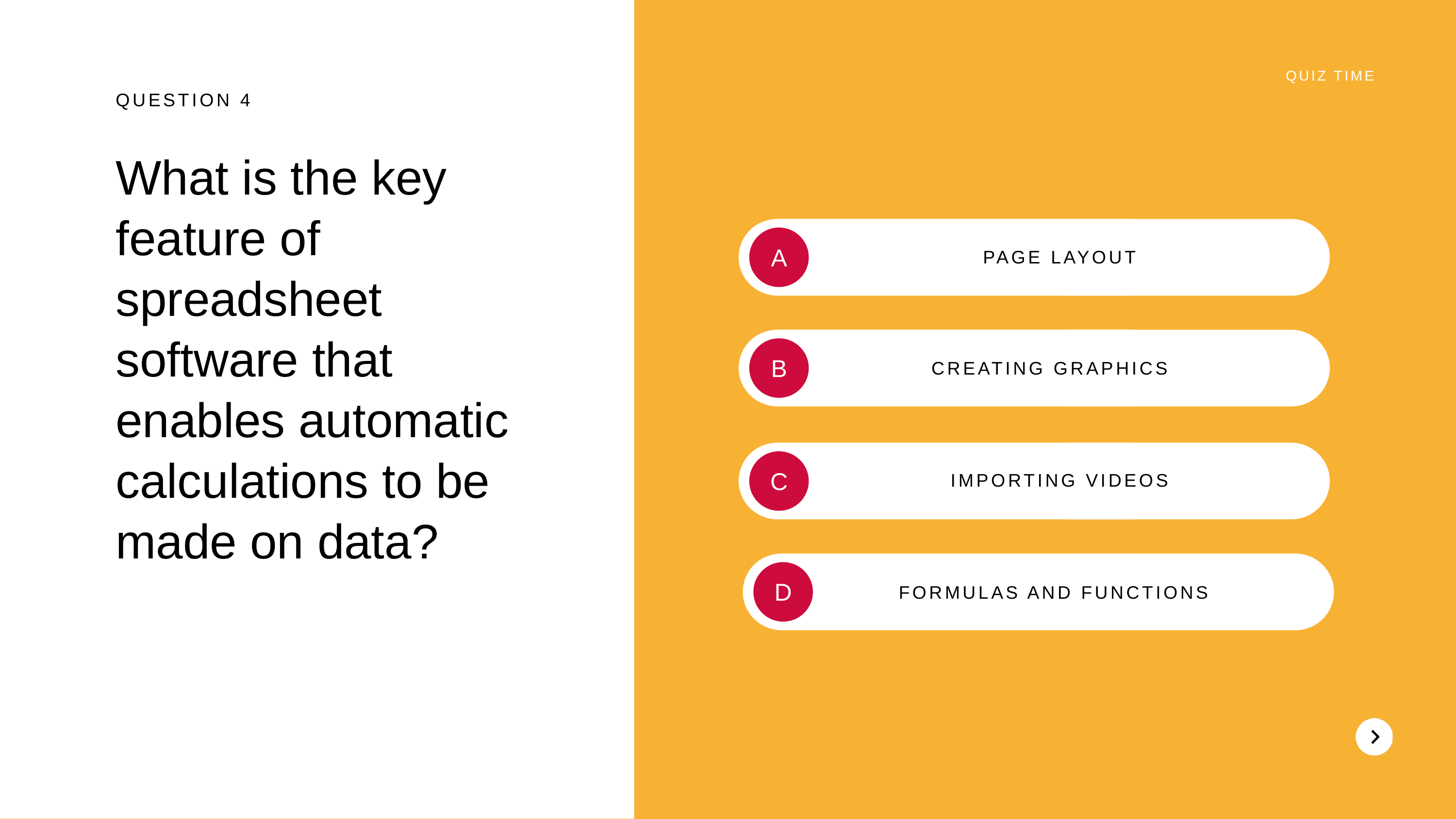

QUIZ TIME
QUESTION 4
What is the key feature of spreadsheet software that enables automatic calculations to be made on data?

A
PAGE LAYOUT

B
CREATING GRAPHICS

C
IMPORTING VIDEOS

D
FORMULAS AND FUNCTIONS